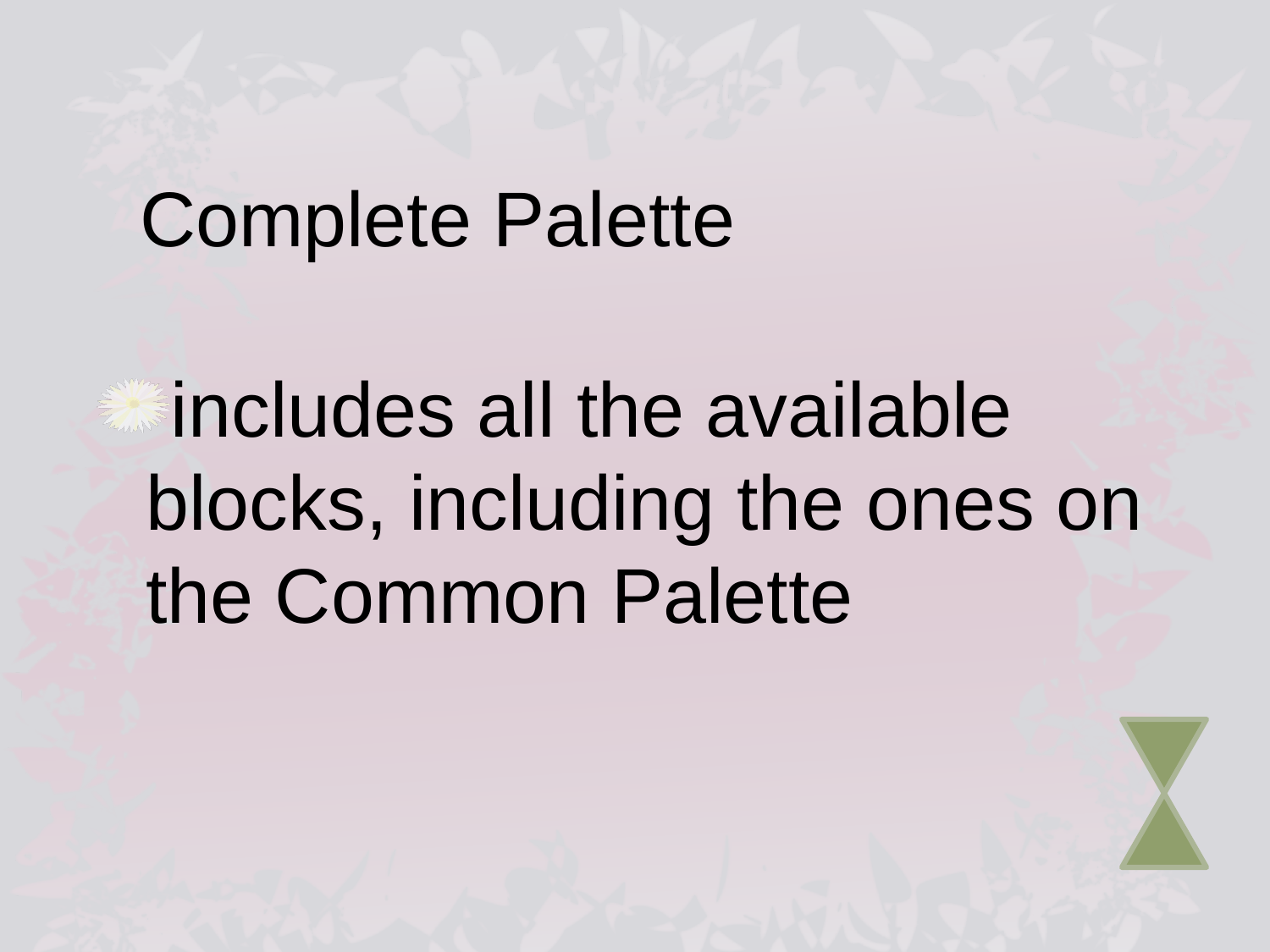

# Complete Palette

includes all the available blocks, including the ones on the Common Palette